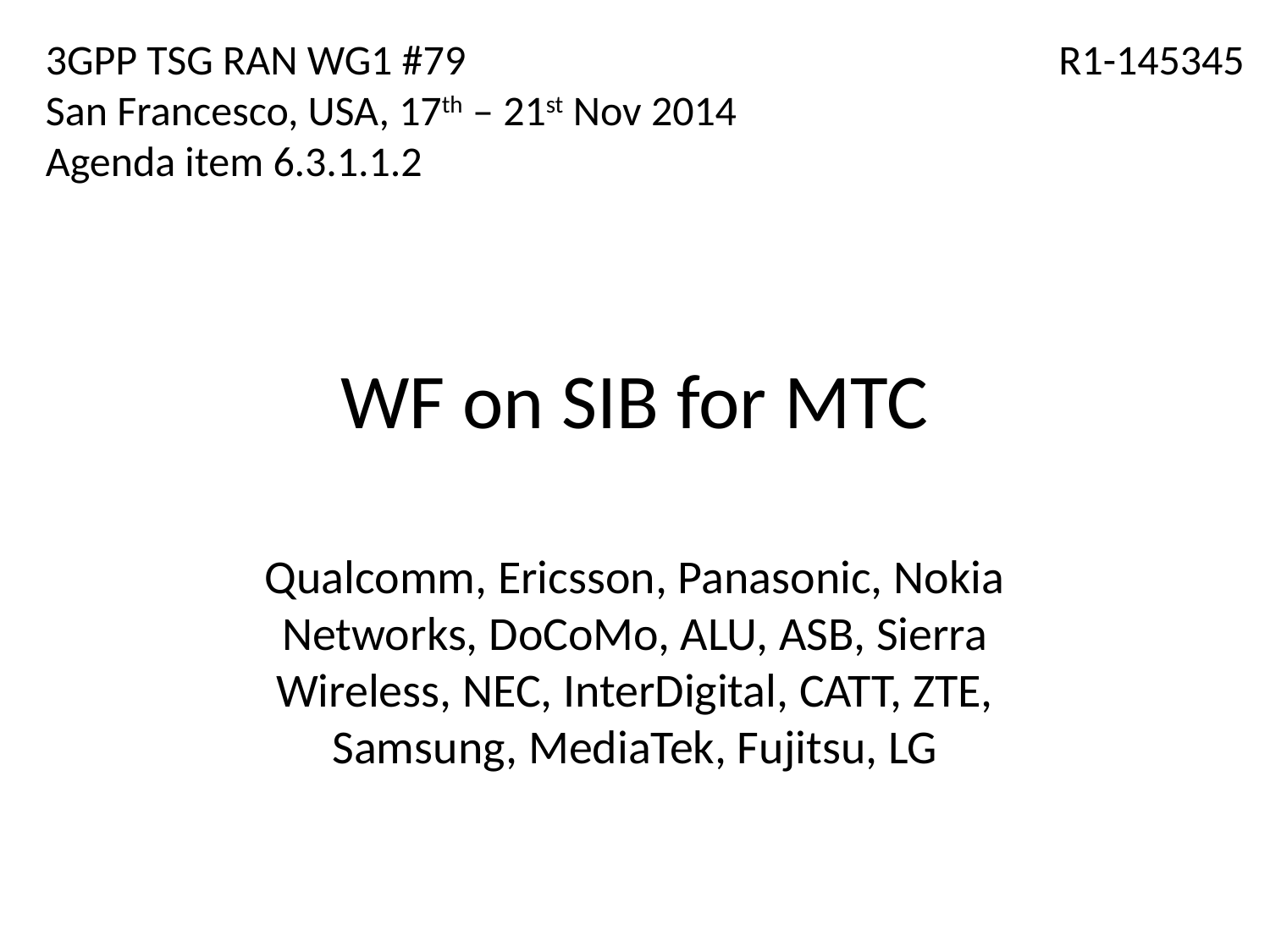

3GPP TSG RAN WG1 #79
San Francesco, USA, 17th – 21st Nov 2014
Agenda item 6.3.1.1.2
R1-145345
# WF on SIB for MTC
Qualcomm, Ericsson, Panasonic, Nokia Networks, DoCoMo, ALU, ASB, Sierra Wireless, NEC, InterDigital, CATT, ZTE, Samsung, MediaTek, Fujitsu, LG